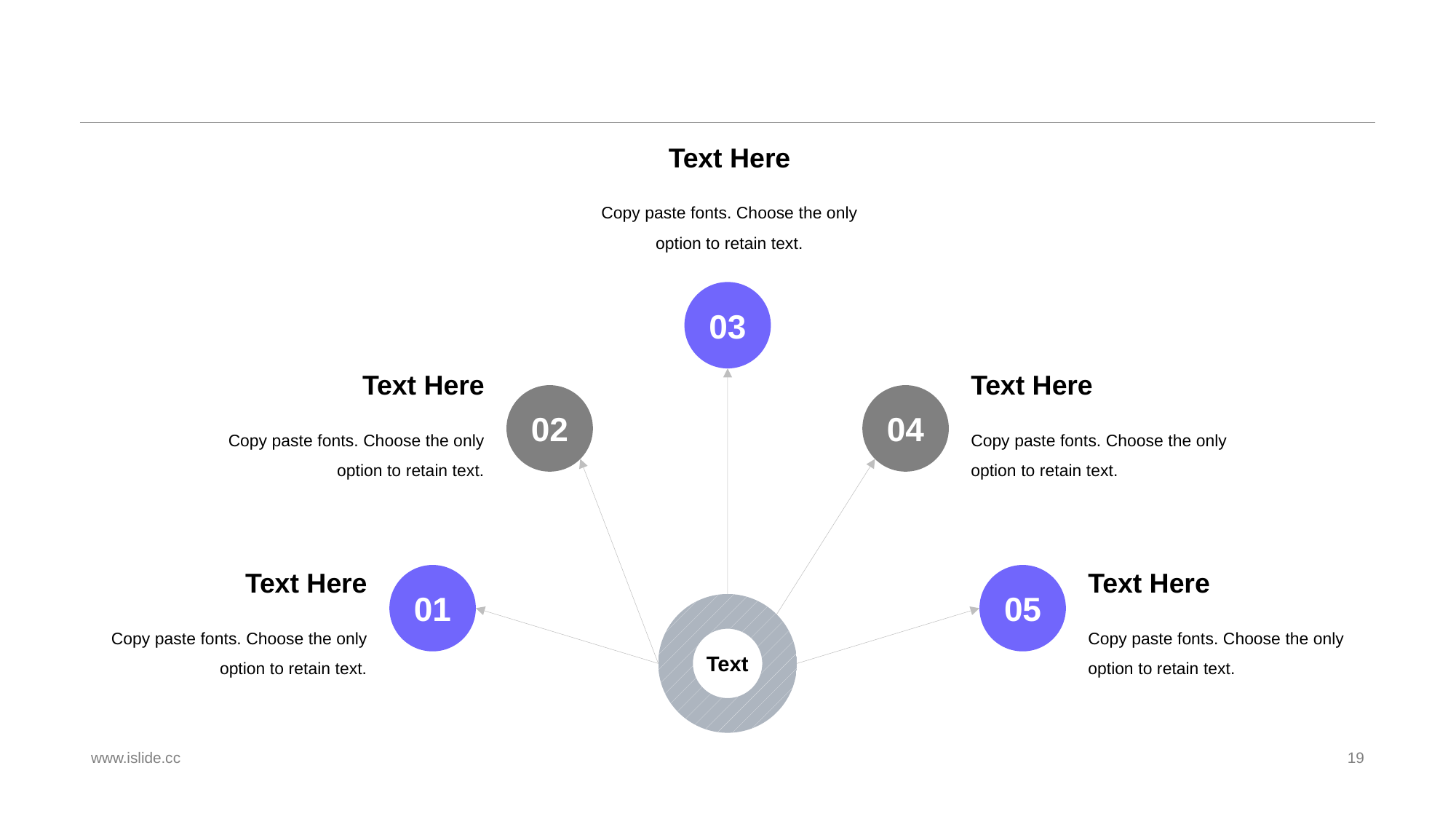

#
Text Here
Copy paste fonts. Choose the only option to retain text.
03
Text Here
Text Here
02
04
Copy paste fonts. Choose the only option to retain text.
Copy paste fonts. Choose the only option to retain text.
Text Here
Text Here
01
05
Text
Copy paste fonts. Choose the only option to retain text.
Copy paste fonts. Choose the only option to retain text.
www.islide.cc
19